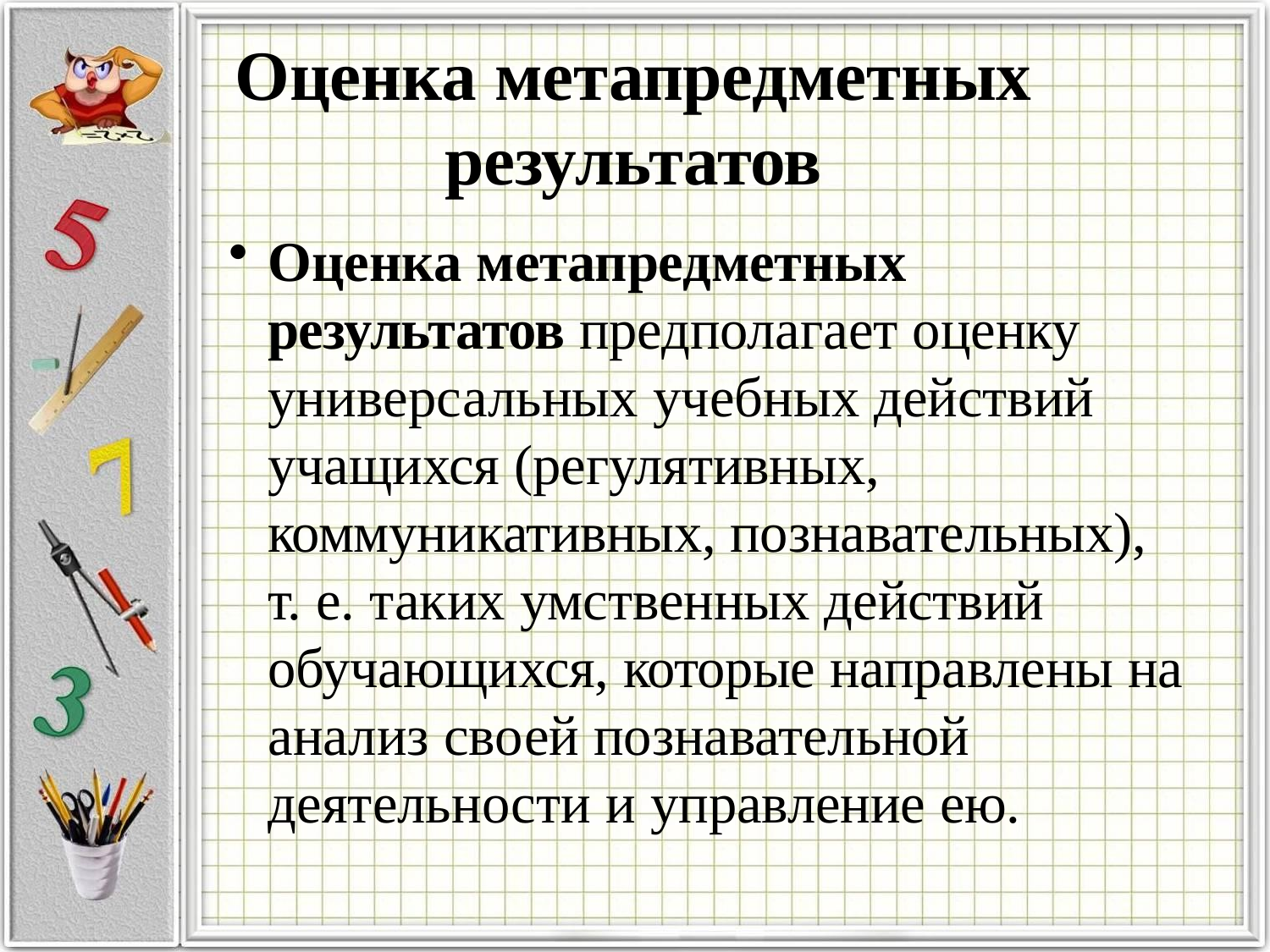

# Оценка метапредметных результатов
Оценка метапредметных результатов предполагает оценку универсальных учебных действий учащихся (регулятивных, коммуникативных, познавательных), т. е. таких умственных действий обучающихся, которые направлены на анализ своей познавательной деятельности и управление ею.